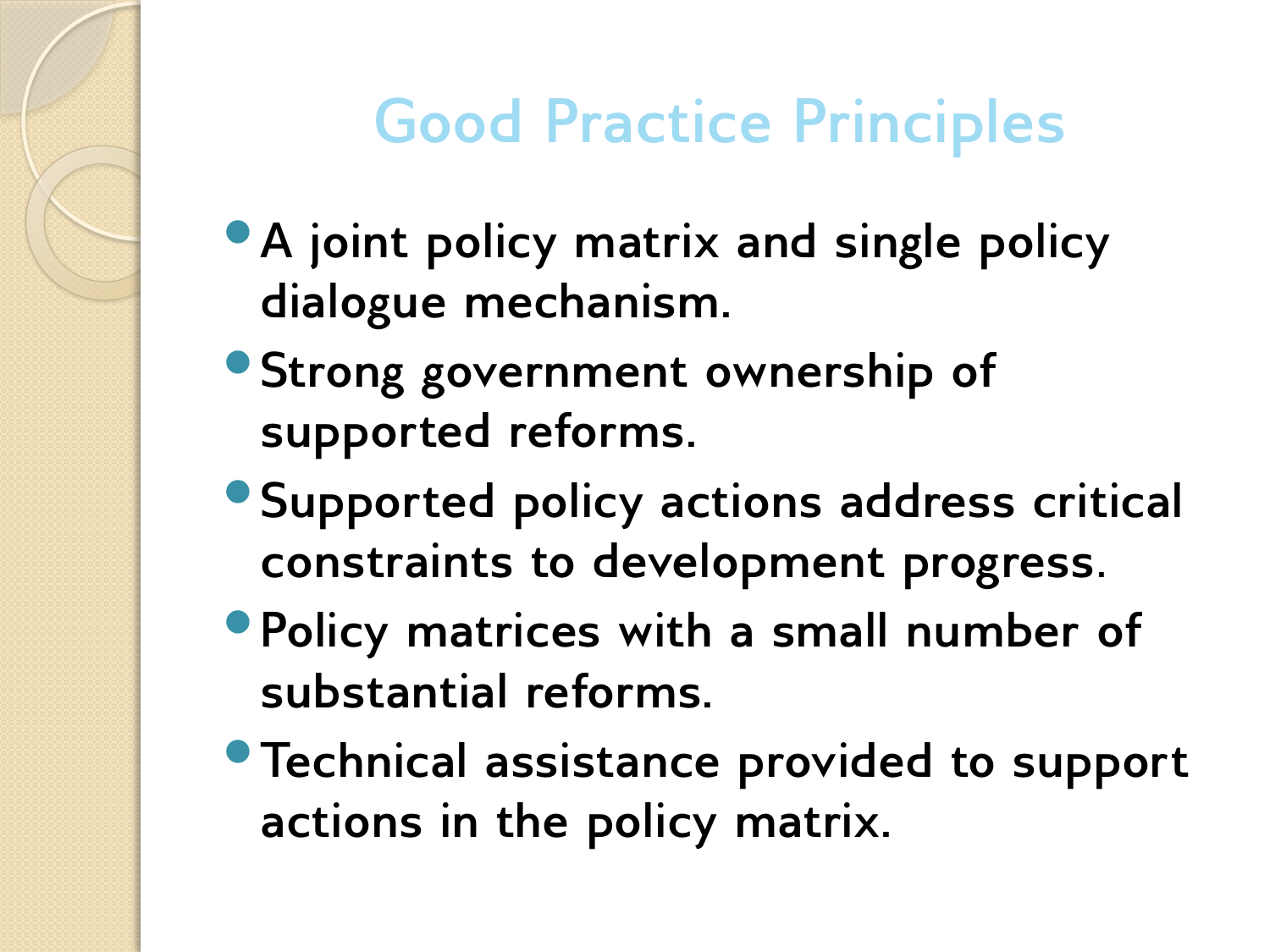

# Good Practice Principles
A joint policy matrix and single policy dialogue mechanism.
Strong government ownership of supported reforms.
Supported policy actions address critical constraints to development progress.
Policy matrices with a small number of substantial reforms.
Technical assistance provided to support actions in the policy matrix.